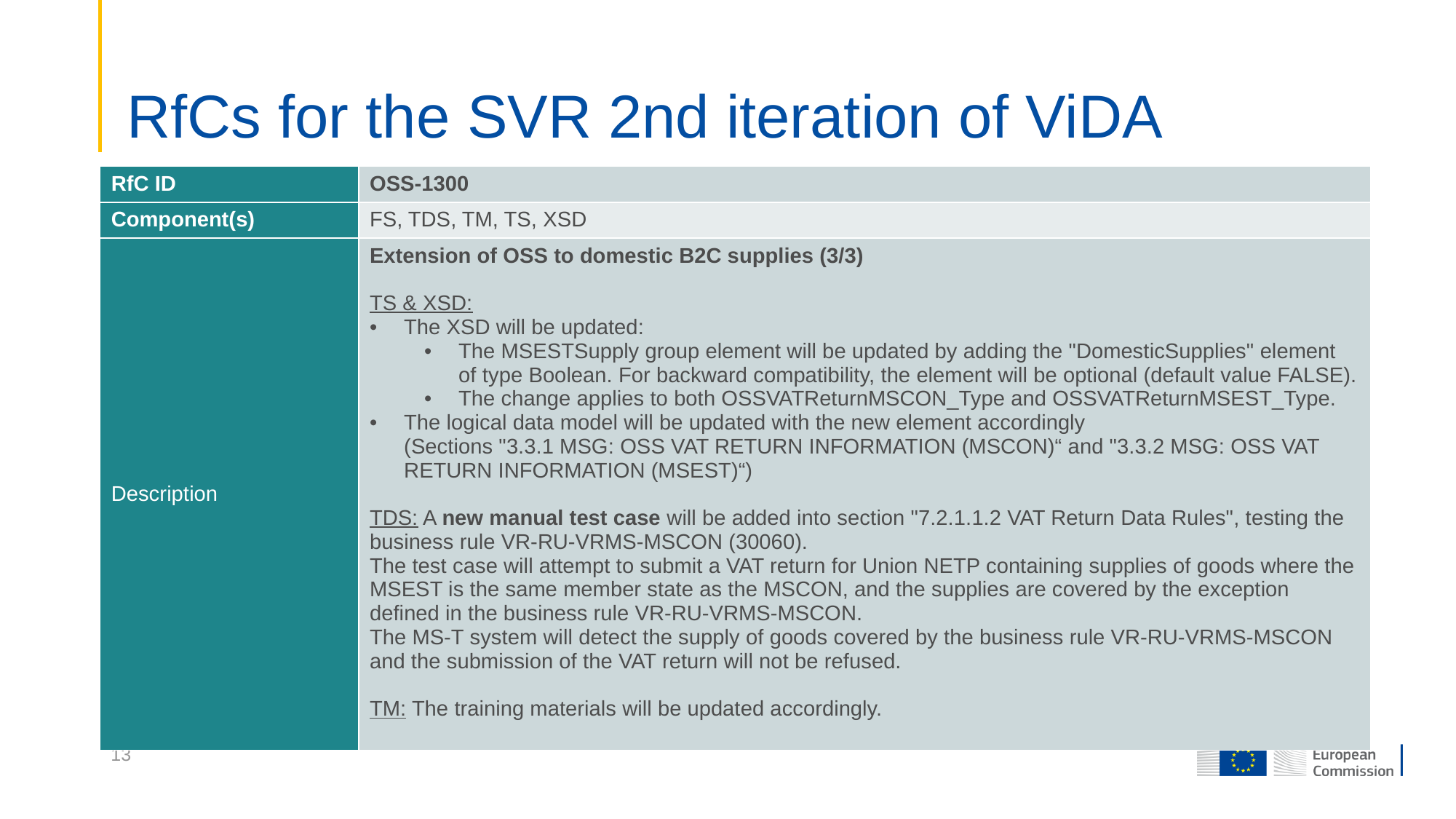

# RfCs for the SVR 2nd iteration of ViDA
| RfC ID | OSS-1300 |
| --- | --- |
| Component(s) | FS, TDS, TM, TS, XSD |
| Description | Extension of OSS to domestic B2C supplies (3/3) TS & XSD: The XSD will be updated: The MSESTSupply group element will be updated by adding the "DomesticSupplies" element of type Boolean. For backward compatibility, the element will be optional (default value FALSE). The change applies to both OSSVATReturnMSCON\_Type and OSSVATReturnMSEST\_Type. The logical data model will be updated with the new element accordingly (Sections "3.3.1 MSG: OSS VAT RETURN INFORMATION (MSCON)“ and "3.3.2 MSG: OSS VAT RETURN INFORMATION (MSEST)“) TDS: A new manual test case will be added into section "7.2.1.1.2 VAT Return Data Rules", testing the business rule VR-RU-VRMS-MSCON (30060). The test case will attempt to submit a VAT return for Union NETP containing supplies of goods where the MSEST is the same member state as the MSCON, and the supplies are covered by the exception defined in the business rule VR-RU-VRMS-MSCON. The MS-T system will detect the supply of goods covered by the business rule VR-RU-VRMS-MSCON and the submission of the VAT return will not be refused. TM: The training materials will be updated accordingly. |
13